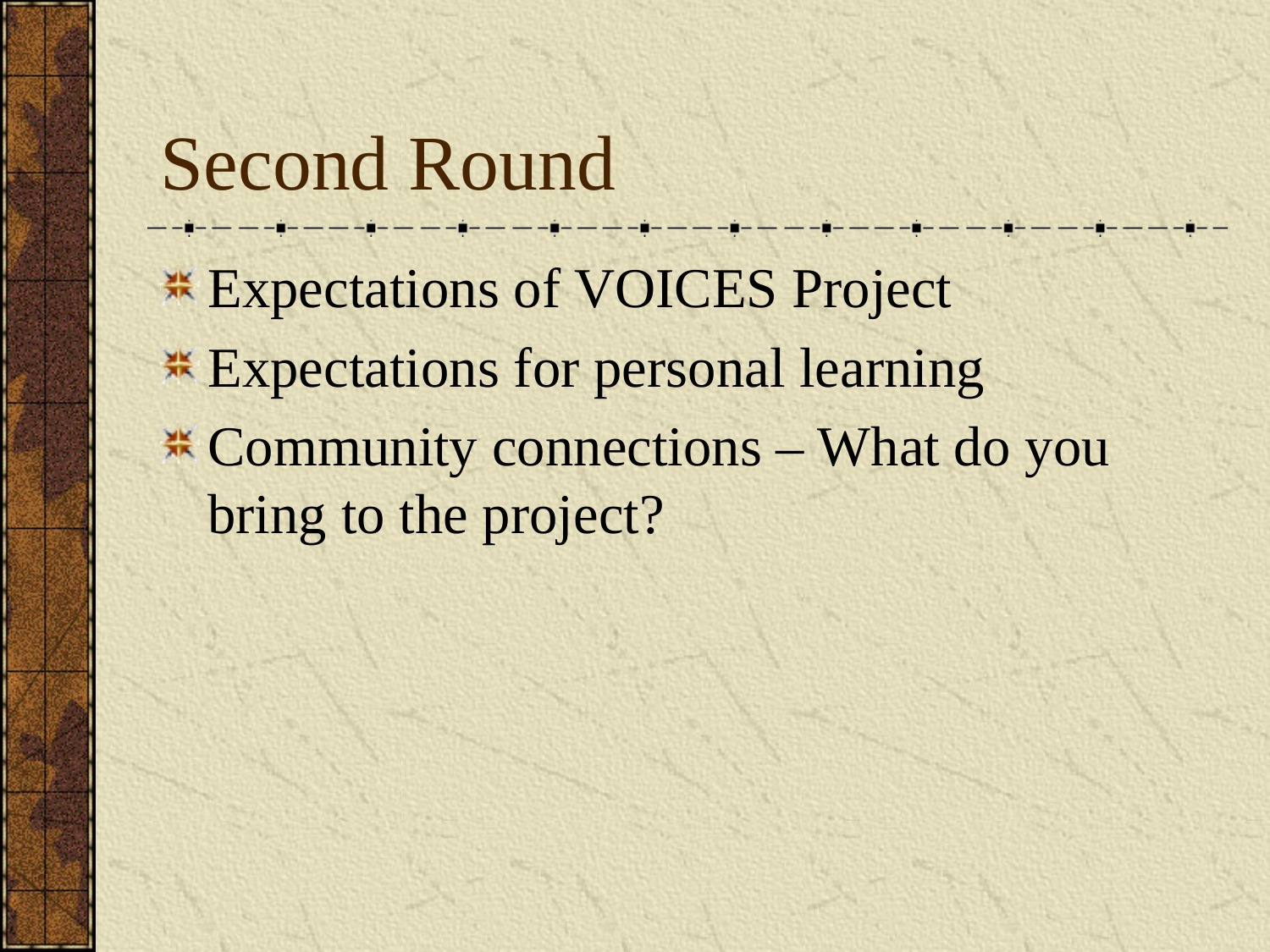

# Second Round
Expectations of VOICES Project
Expectations for personal learning
Community connections – What do you bring to the project?